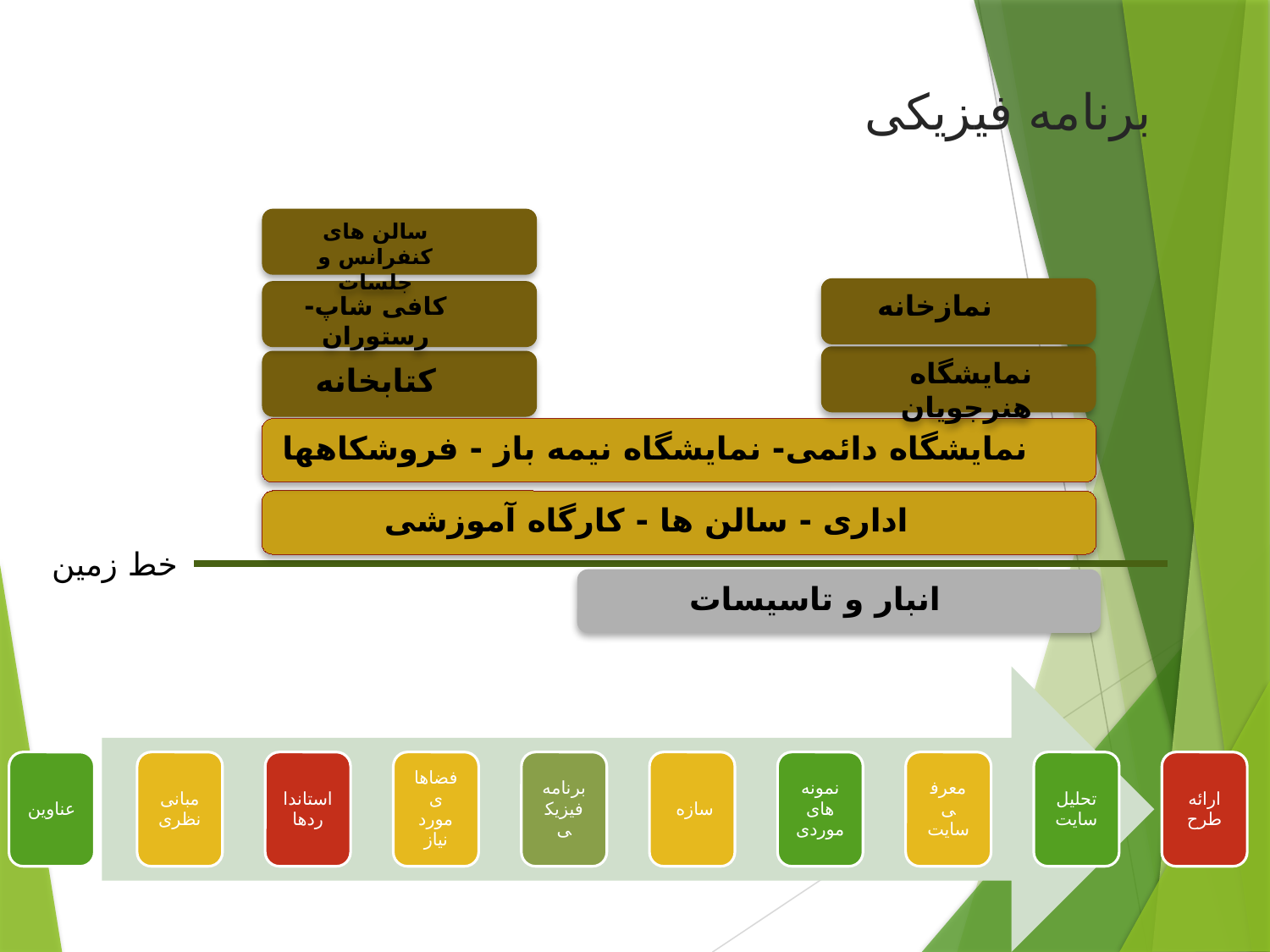

برنامه فیزیکی
سالن های کنفرانس و جلسات
نمازخانه
کافی شاپ-رستوران
نمایشگاه هنرجویان

کتابخانه
نمایشگاه دائمی- نمایشگاه نیمه باز - فروشکاهها
               اداری - سالن ها - کارگاه آموزشی

خط زمین
انبار و تاسیسات
عناوین
مبانی نظری
استانداردها
فضاهای مورد نیاز
برنامه فیزیکی
سازه
معرفی سایت
تحلیل سایت
ارائه طرح
نمونه های موردی